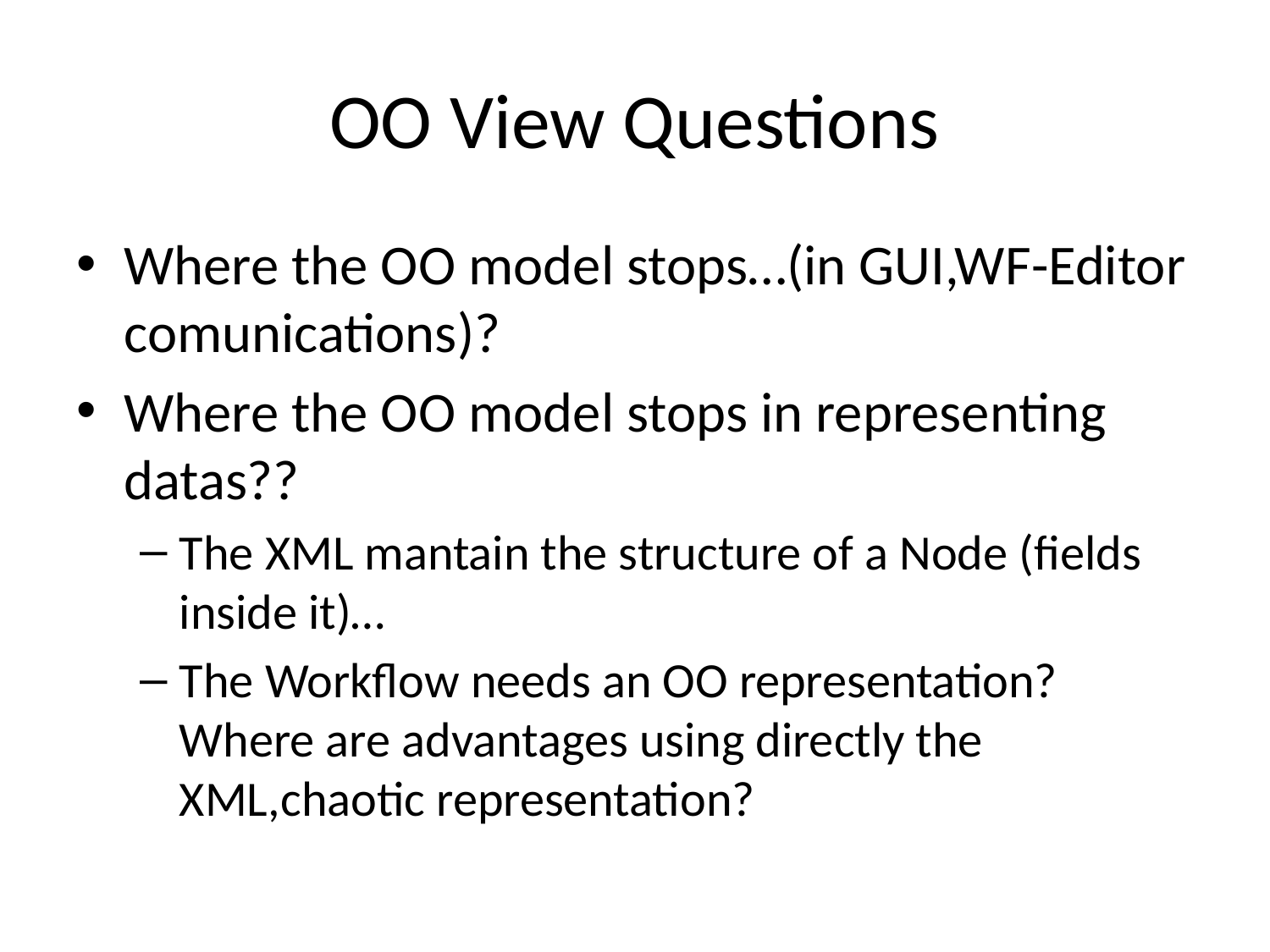

# OO View Questions
Where the OO model stops…(in GUI,WF-Editor comunications)?
Where the OO model stops in representing datas??
The XML mantain the structure of a Node (fields inside it)…
The Workflow needs an OO representation? Where are advantages using directly the XML,chaotic representation?